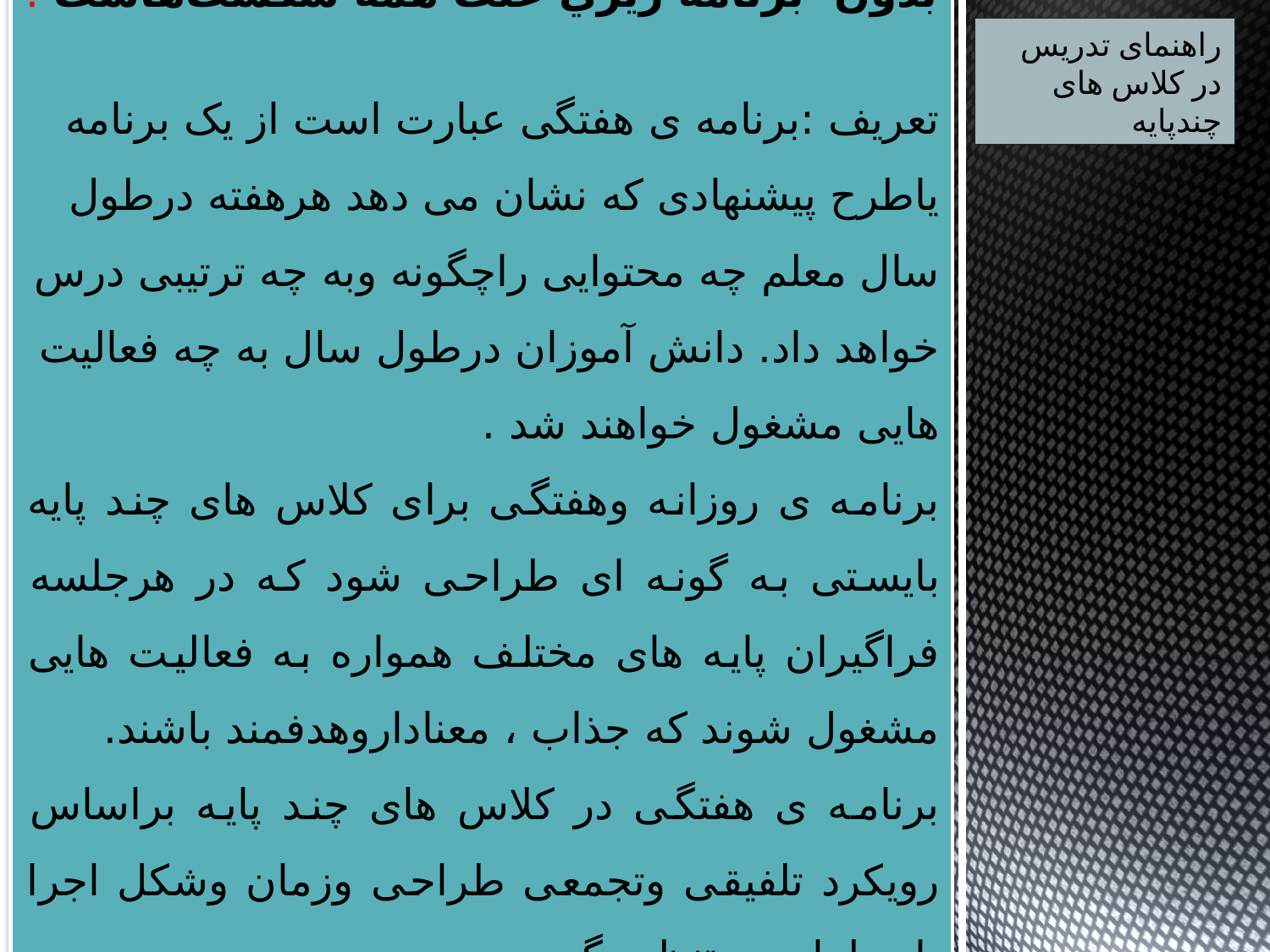

امام علي عليه‌السلام :    وارد عمل شدن بدون  برنامه ريزي علت همه شكست‌هاست .

تعریف :برنامه ی هفتگی عبارت است از یک برنامه یاطرح پیشنهادی که نشان می دهد هرهفته درطول سال معلم چه محتوایی راچگونه وبه چه ترتیبی درس خواهد داد. دانش آموزان درطول سال به چه فعالیت هایی مشغول خواهند شد .
برنامه ی روزانه وهفتگی برای کلاس های چند پایه بایستی به گونه ای طراحی شود که در هرجلسه فراگیران پایه های مختلف همواره به فعالیت هایی مشغول شوند که جذاب ، معناداروهدفمند باشند.
برنامه ی هفتگی در کلاس های چند پایه براساس رویکرد تلفیقی وتجمعی طراحی وزمان وشکل اجرا بایدطراحی وتنظیم گردد

راهنمای تدریس در کلاس های چندپایه